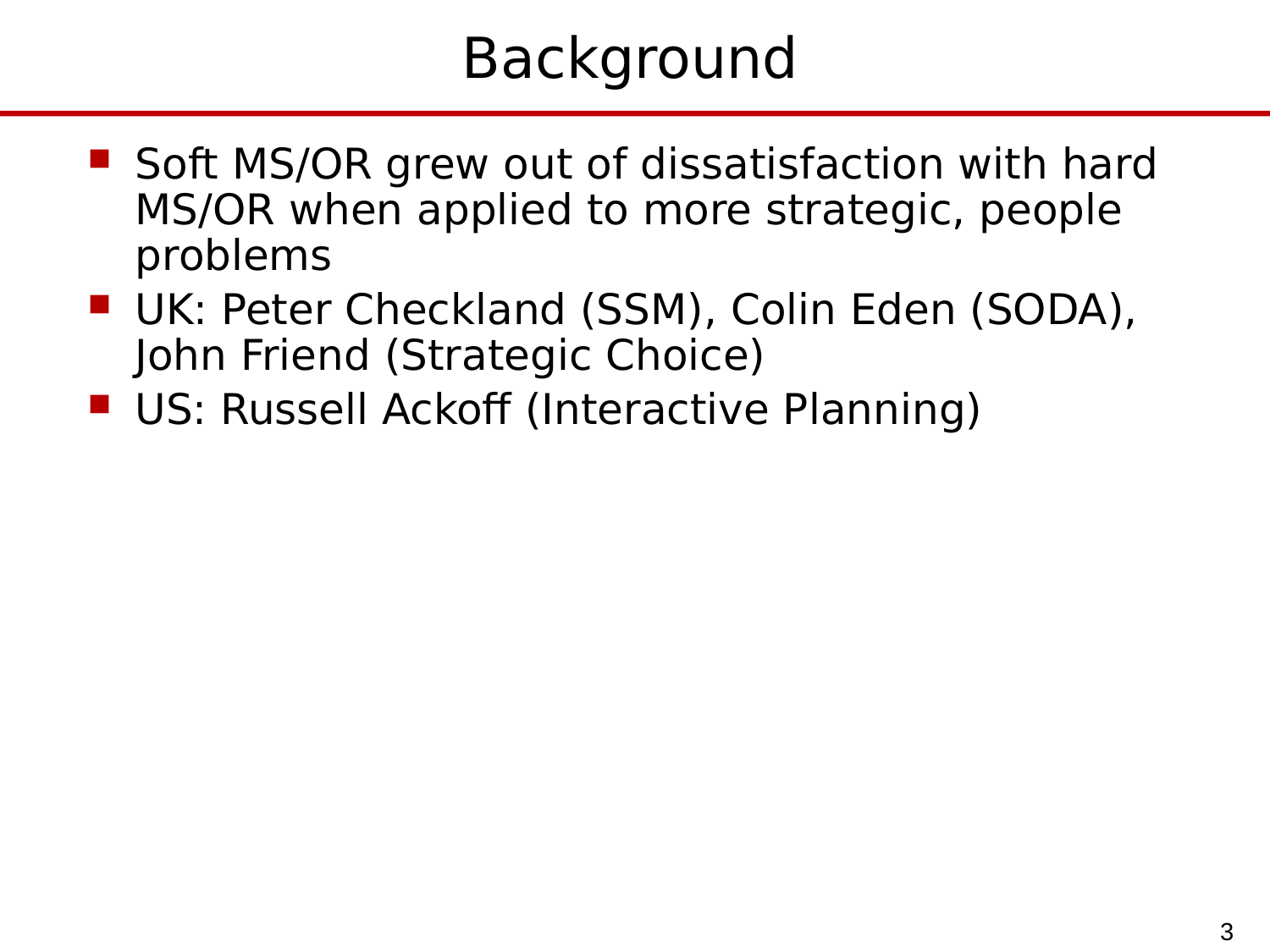

# Background
Soft MS/OR grew out of dissatisfaction with hard MS/OR when applied to more strategic, people problems
UK: Peter Checkland (SSM), Colin Eden (SODA), John Friend (Strategic Choice)
US: Russell Ackoff (Interactive Planning)
3